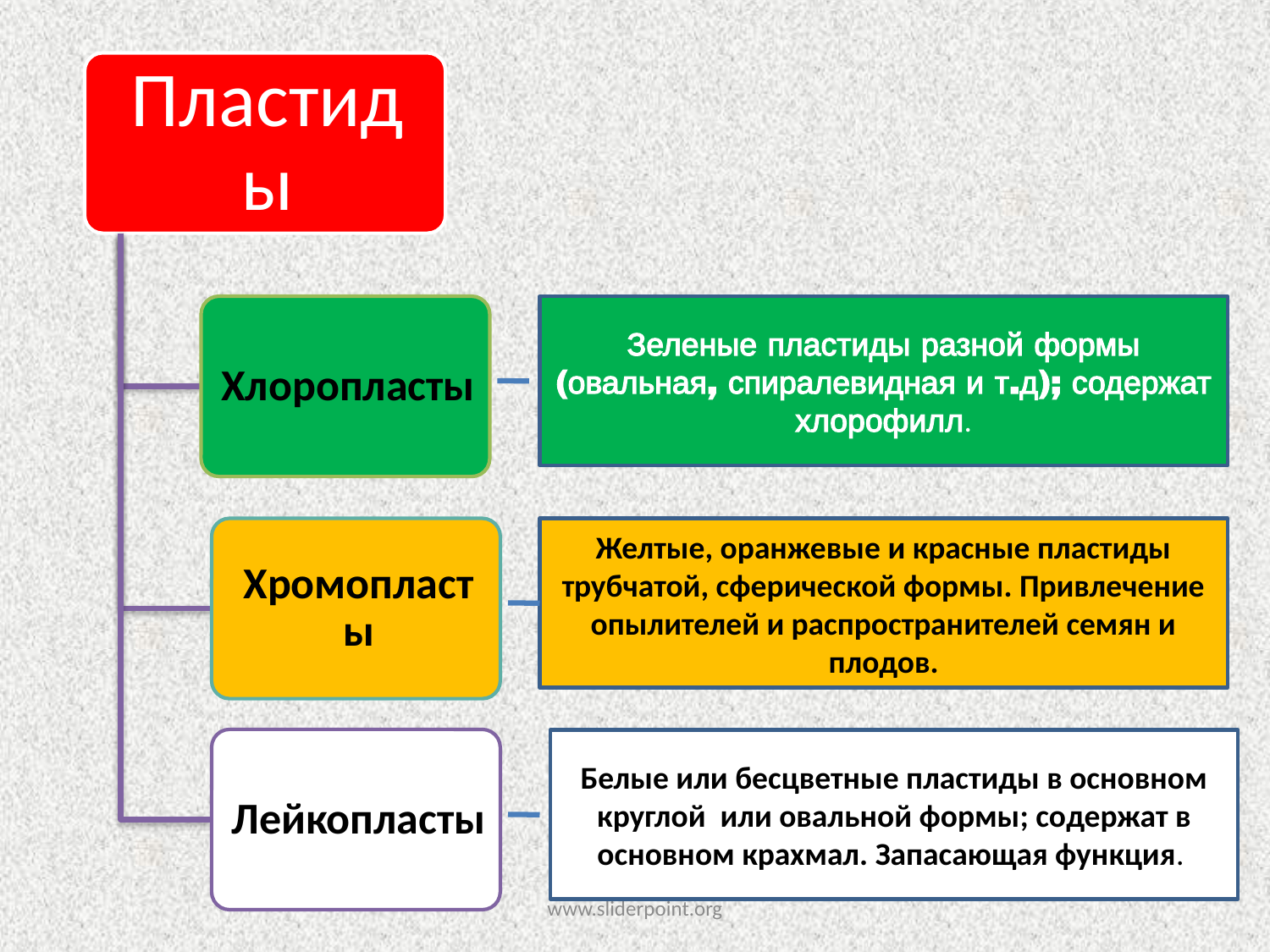

Пластиды
Хлоропласты
Хромопласты
Лейкопласты
Зеленые пластиды разной формы (овальная, спиралевидная и т.д); содержат хлорофилл.
Желтые, оранжевые и красные пластиды трубчатой, сферической формы. Привлечение опылителей и распространителей семян и плодов.
Белые или бесцветные пластиды в основном круглой  или овальной формы; содержат в основном крахмал. Запасающая функция.
www.sliderpoint.org